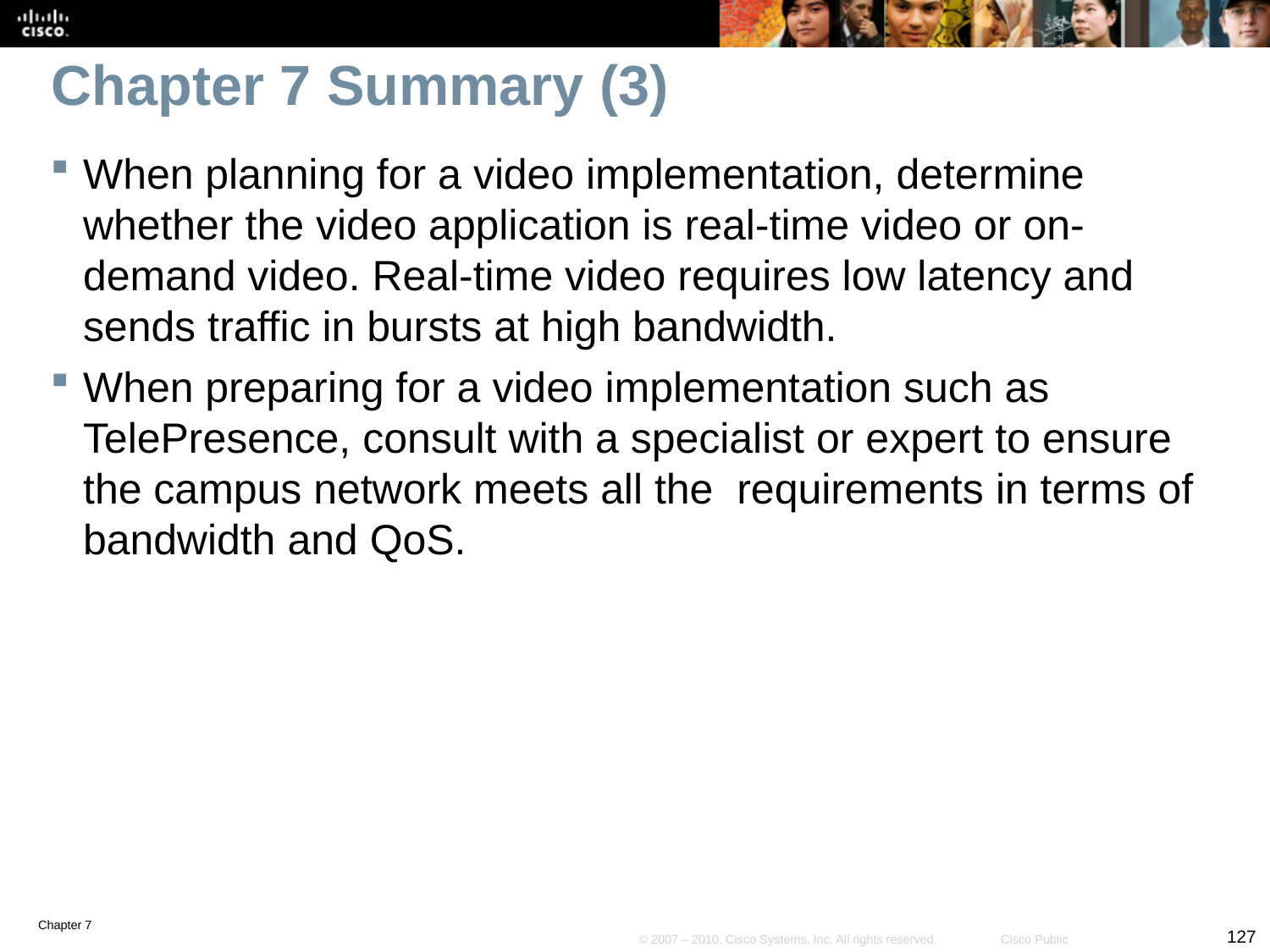

# Chapter 7 Summary (3)
When planning for a video implementation, determine whether the video application is real-time video or on-demand video. Real-time video requires low latency and sends traffic in bursts at high bandwidth.
When preparing for a video implementation such as TelePresence, consult with a specialist or expert to ensure the campus network meets all the  requirements in terms of bandwidth and QoS.